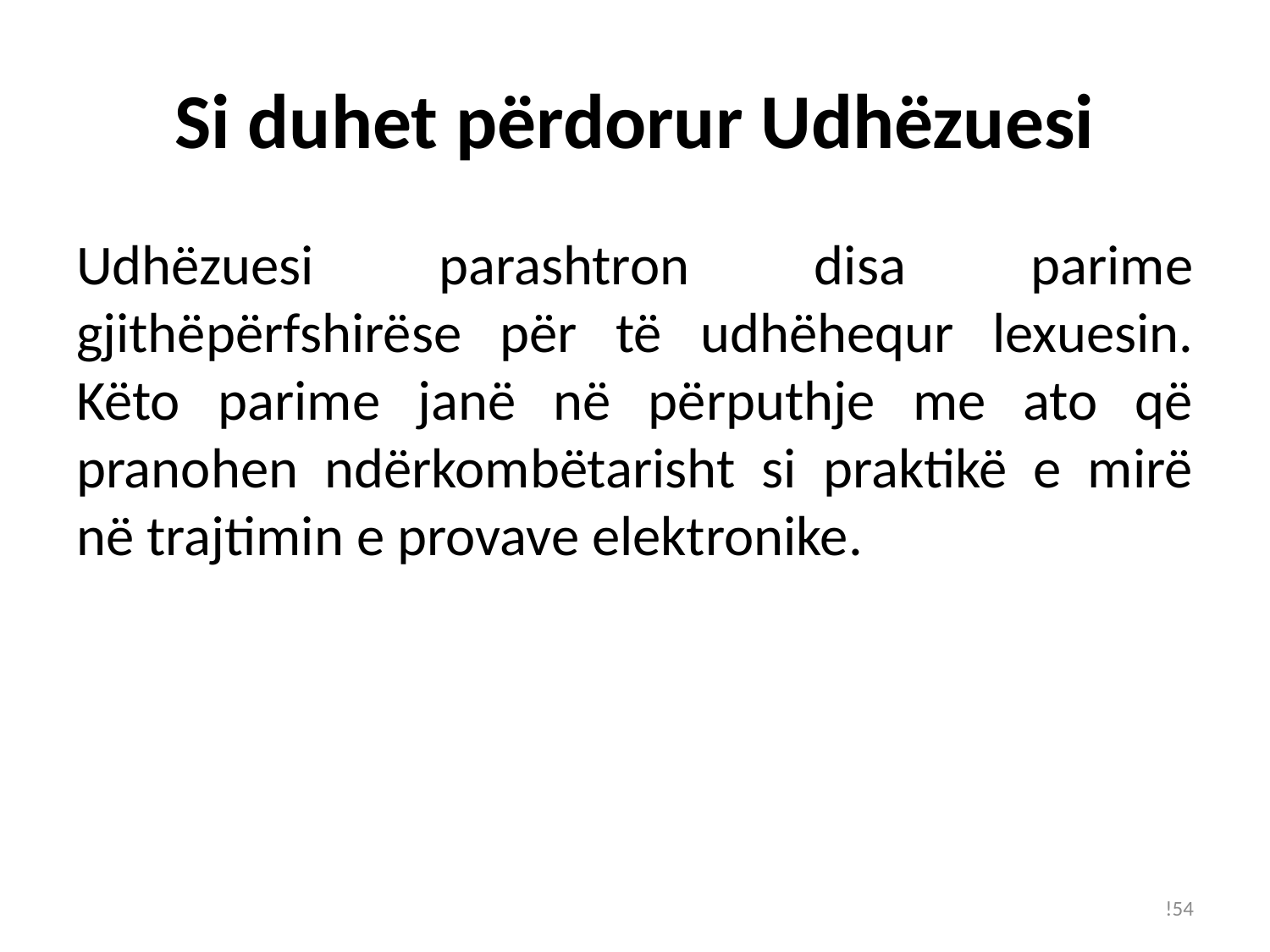

# Si duhet përdorur Udhëzuesi
Udhëzuesi parashtron disa parime gjithëpërfshirëse për të udhëhequr lexuesin. Këto parime janë në përputhje me ato që pranohen ndërkombëtarisht si praktikë e mirë në trajtimin e provave elektronike.
!54